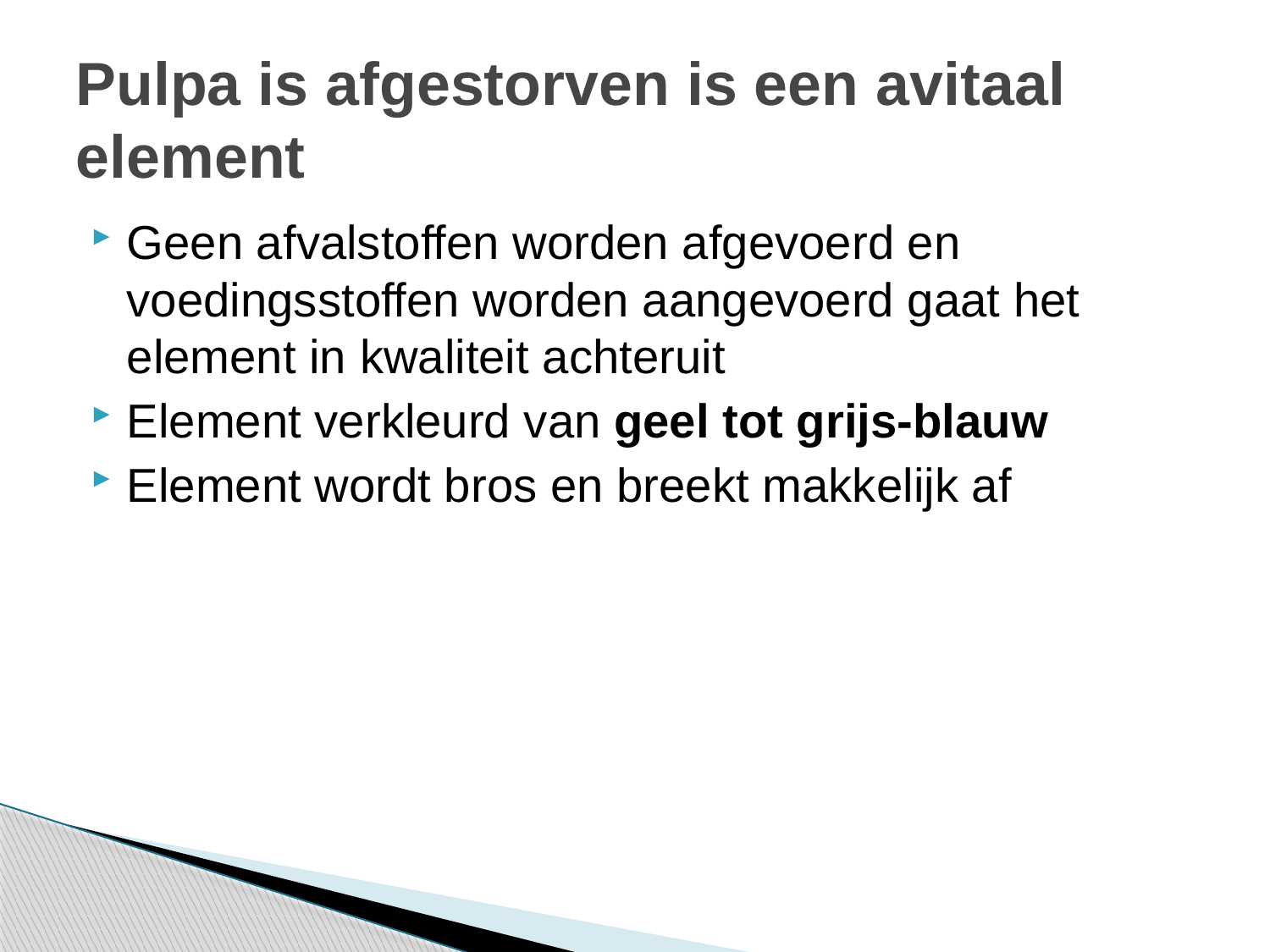

# Pulpa is afgestorven is een avitaal element
Geen afvalstoffen worden afgevoerd en voedingsstoffen worden aangevoerd gaat het element in kwaliteit achteruit
Element verkleurd van geel tot grijs-blauw
Element wordt bros en breekt makkelijk af